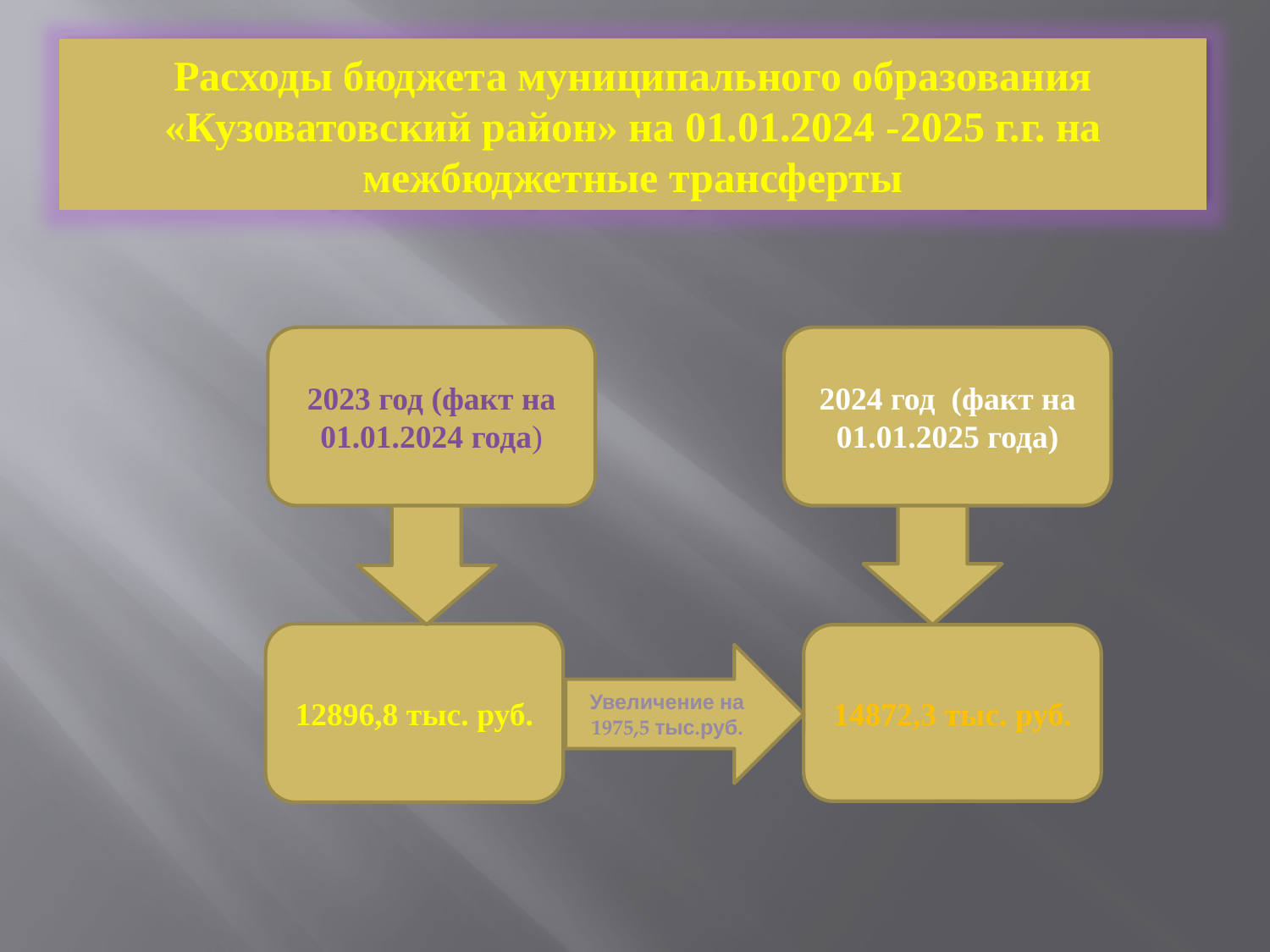

# Расходы бюджета муниципального образования «Кузоватовский район» на 2014 год на социальную политику
Расходы бюджета муниципального образования «Кузоватовский район» на 01.01.2024 -2025 г.г. на межбюджетные трансферты
2023 год (факт на 01.01.2024 года)
2024 год  (факт на 01.01.2025 года)

12896,8 тыс. руб.
14872,3 тыс. руб.
Увеличение на 1975,5 тыс.руб.